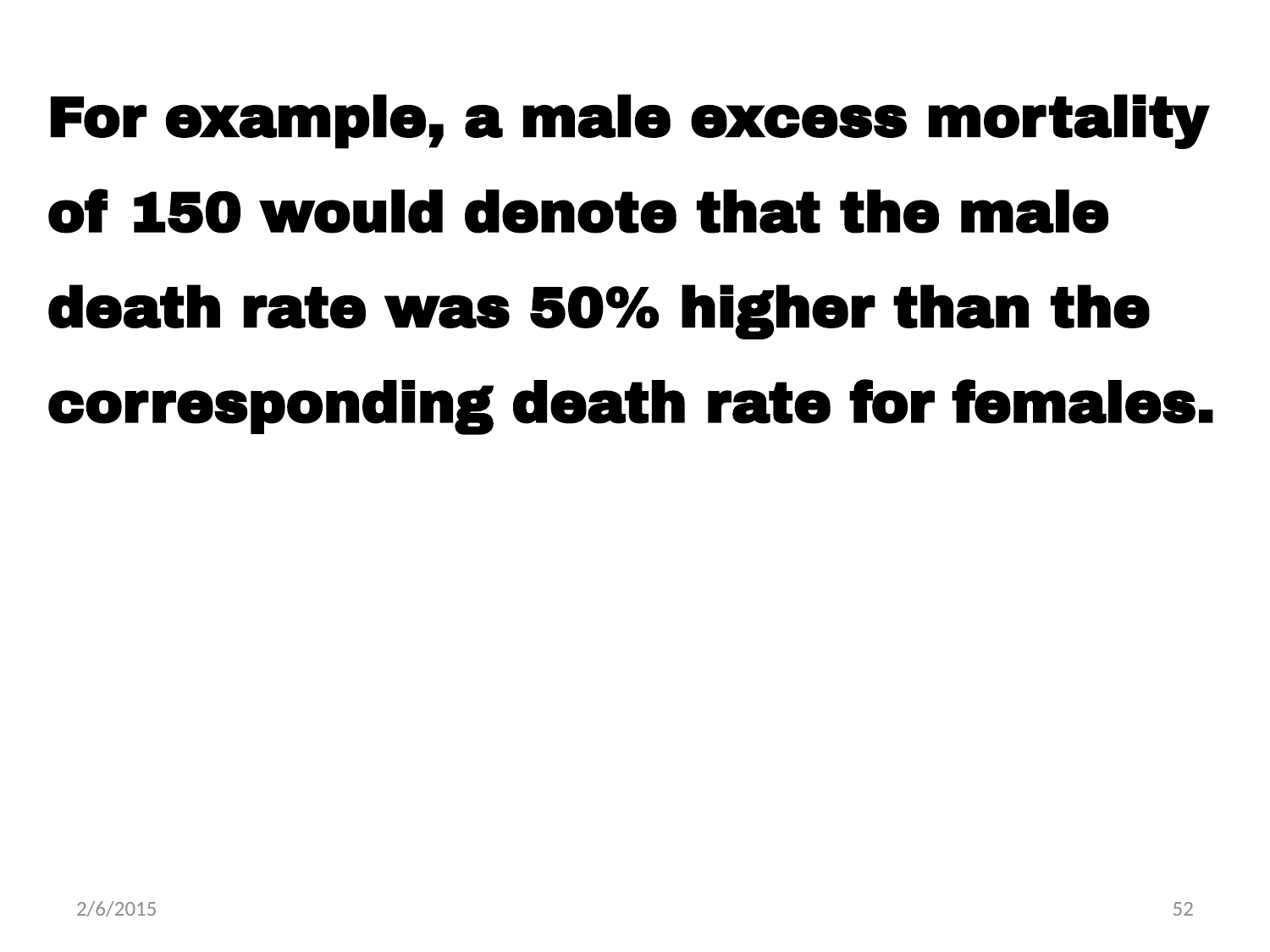

For example, a male excess mortality of 150 would denote that the male death rate was 50% higher than the corresponding death rate for females.
2/6/2015
52